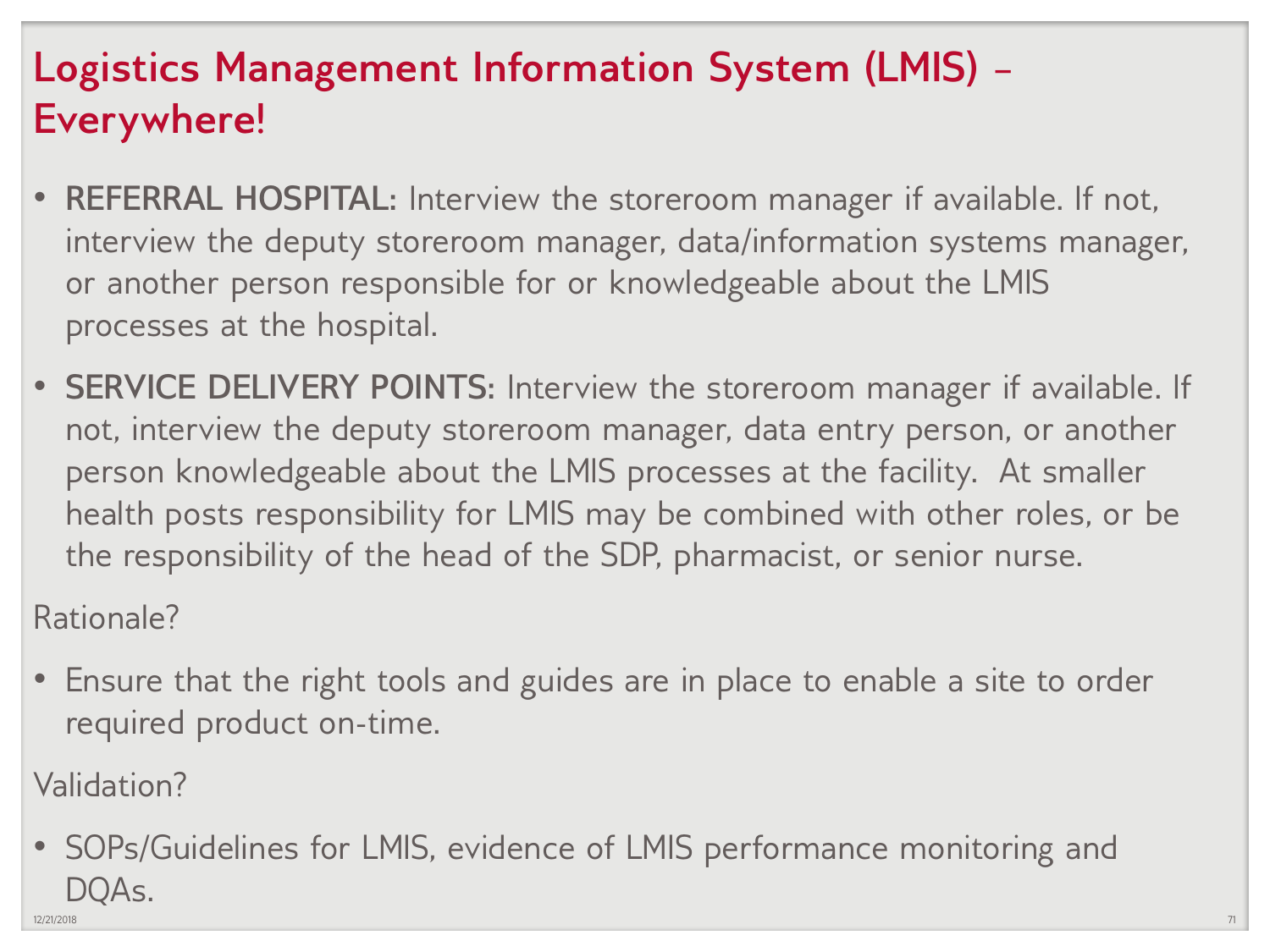

# Logistics Management Information System (LMIS) – Everywhere!
REFERRAL HOSPITAL: Interview the storeroom manager if available. If not, interview the deputy storeroom manager, data/information systems manager, or another person responsible for or knowledgeable about the LMIS processes at the hospital.
SERVICE DELIVERY POINTS: Interview the storeroom manager if available. If not, interview the deputy storeroom manager, data entry person, or another person knowledgeable about the LMIS processes at the facility.  At smaller health posts responsibility for LMIS may be combined with other roles, or be the responsibility of the head of the SDP, pharmacist, or senior nurse.
Rationale?
Ensure that the right tools and guides are in place to enable a site to order required product on-time.
Validation?
SOPs/Guidelines for LMIS, evidence of LMIS performance monitoring and DQAs.
12/21/2018
71